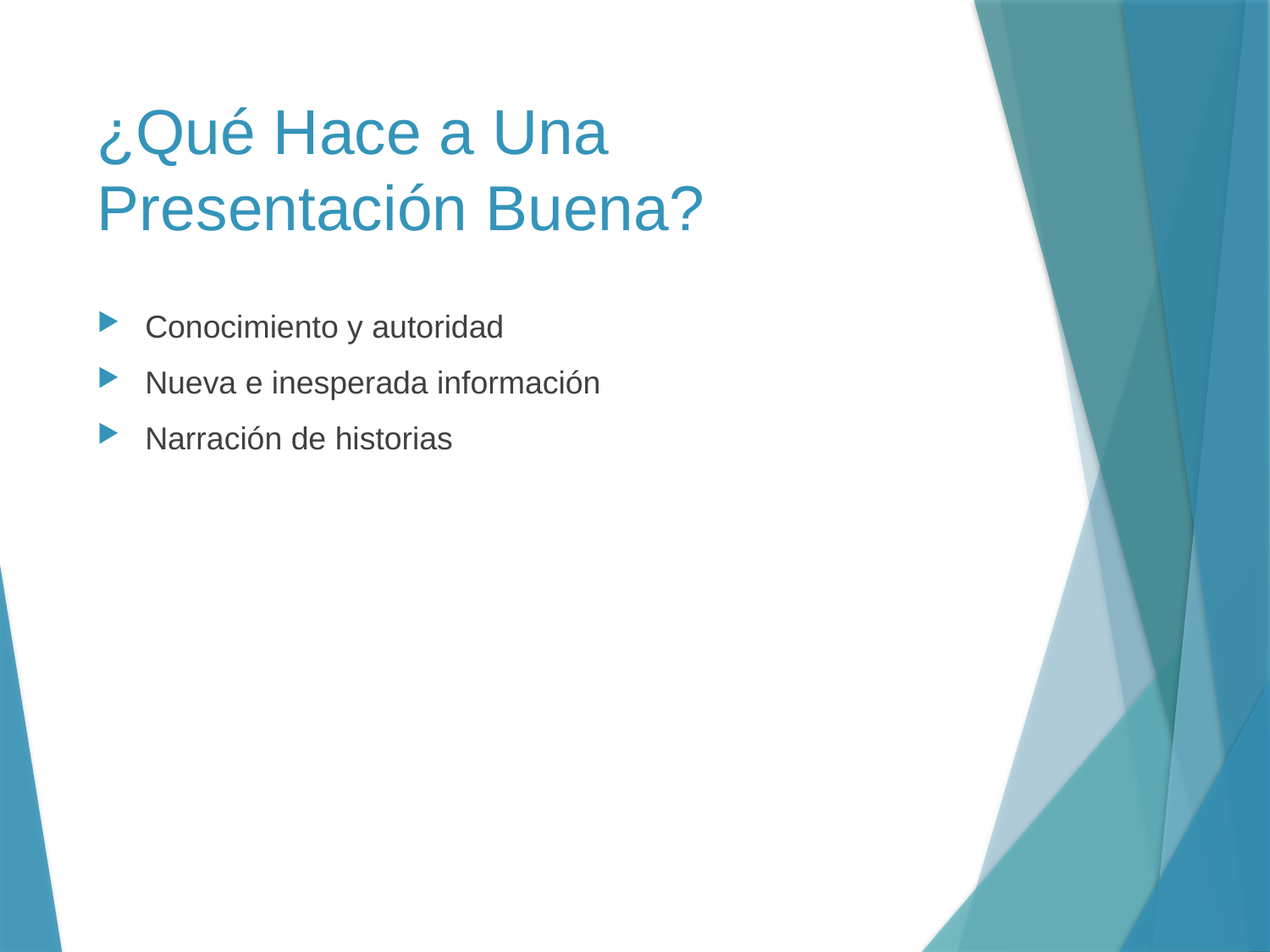

# ¿Qué Hace a Una Presentación Buena?
Conocimiento y autoridad
Nueva e inesperada información
Narración de historias